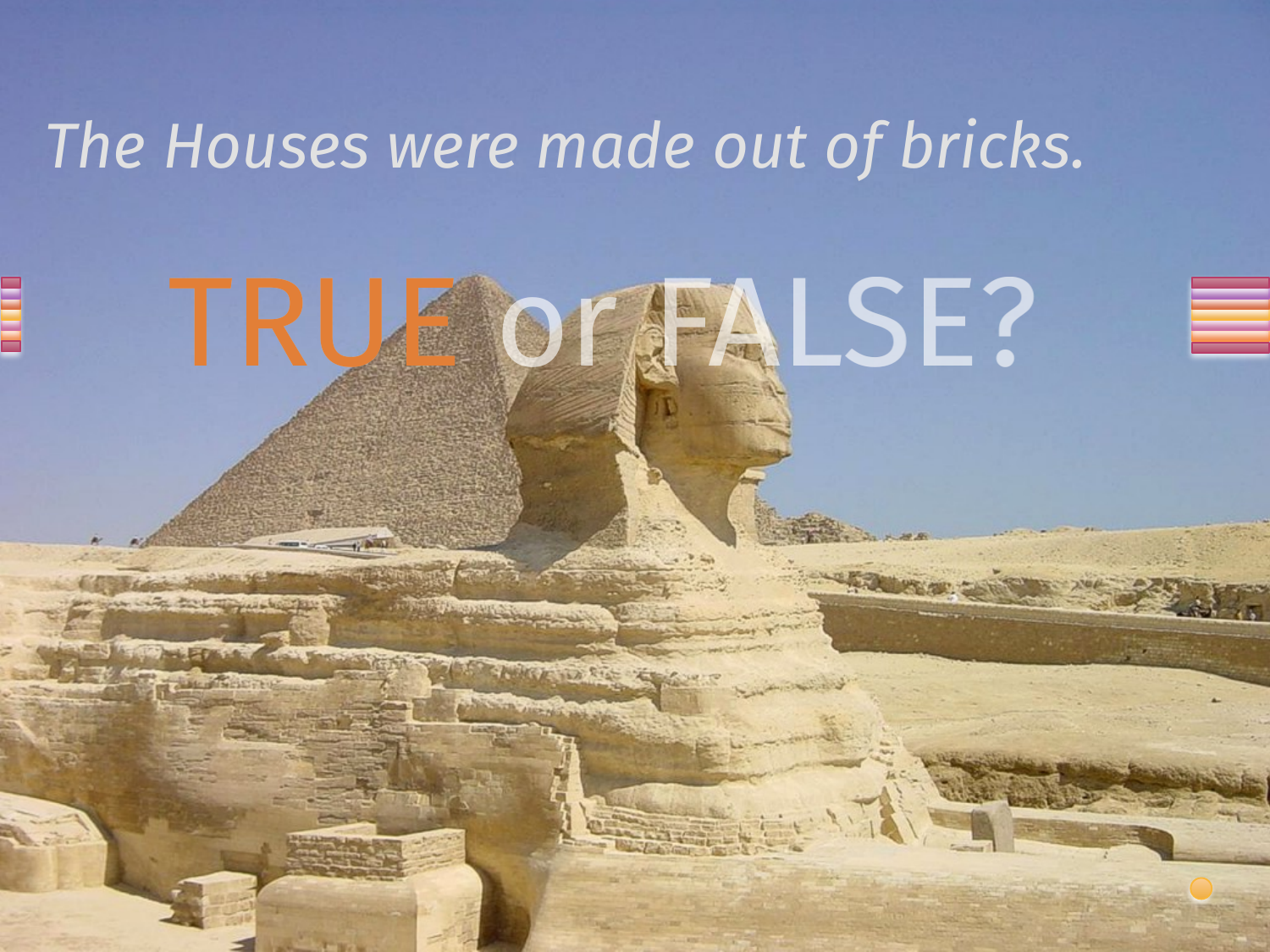

# The Houses were made out of bricks.